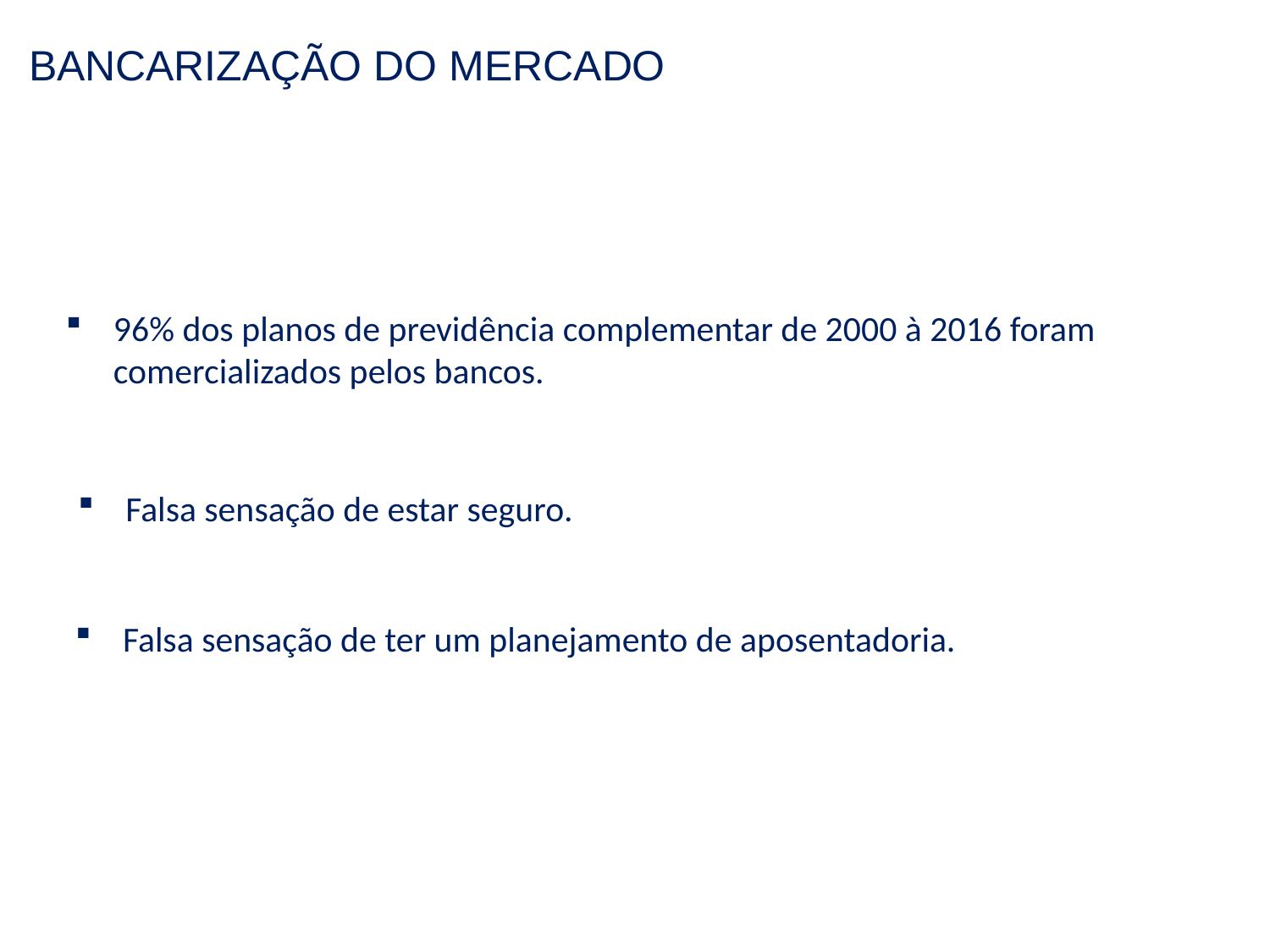

BANCARIZAÇÃO DO MERCADO
96% dos planos de previdência complementar de 2000 à 2016 foram comercializados pelos bancos.
Falsa sensação de estar seguro.
Falsa sensação de ter um planejamento de aposentadoria.